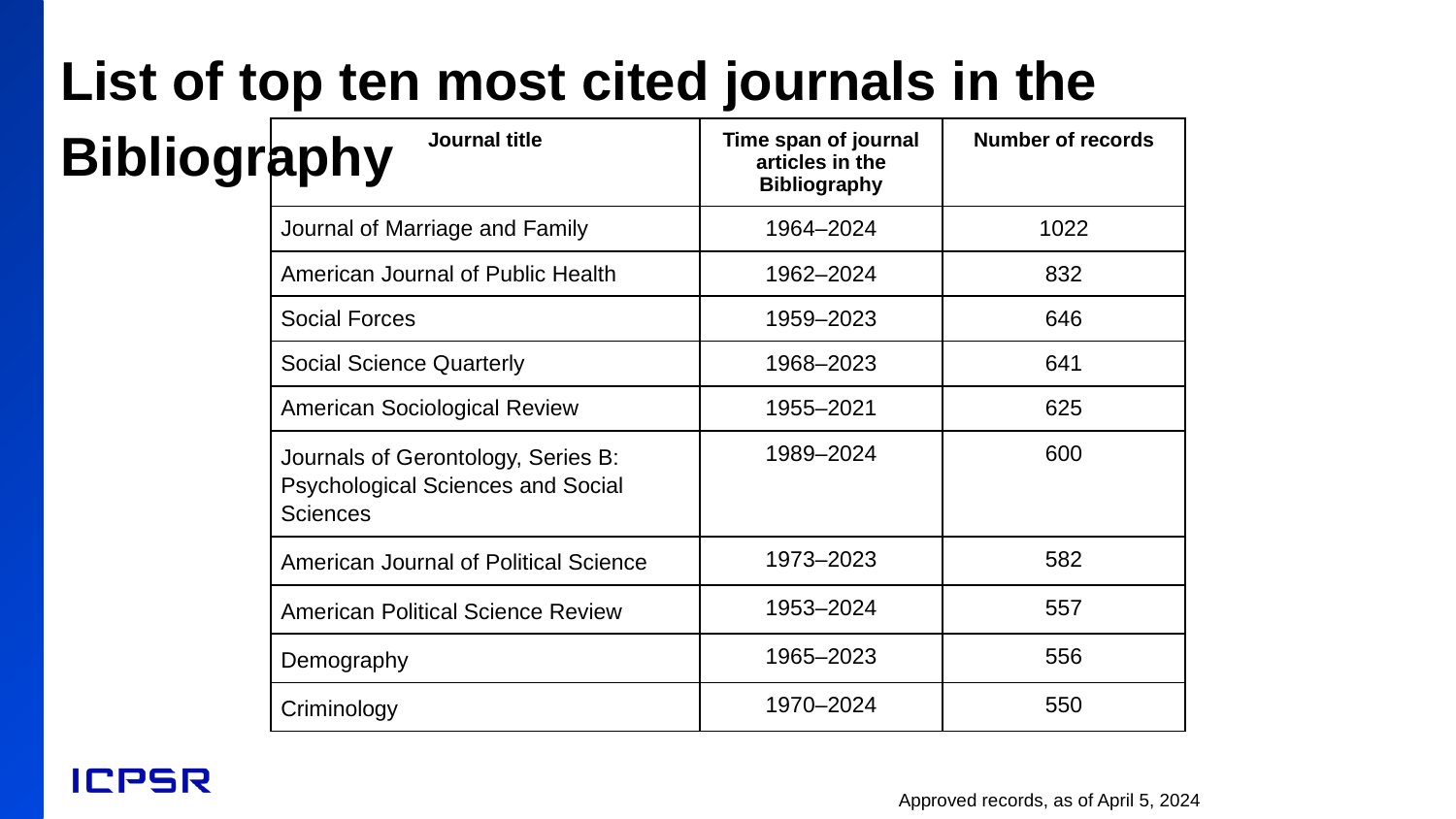

List of top ten most cited journals in the Bibliography
| Journal title | Time span of journal articles in the Bibliography | Number of records |
| --- | --- | --- |
| Journal of Marriage and Family | 1964–2024 | 1022 |
| American Journal of Public Health | 1962–2024 | 832 |
| Social Forces | 1959–2023 | 646 |
| Social Science Quarterly | 1968–2023 | 641 |
| American Sociological Review | 1955–2021 | 625 |
| Journals of Gerontology, Series B: Psychological Sciences and Social Sciences | 1989–2024 | 600 |
| American Journal of Political Science | 1973–2023 | 582 |
| American Political Science Review | 1953–2024 | 557 |
| Demography | 1965–2023 | 556 |
| Criminology | 1970–2024 | 550 |
Approved records, as of April 5, 2024